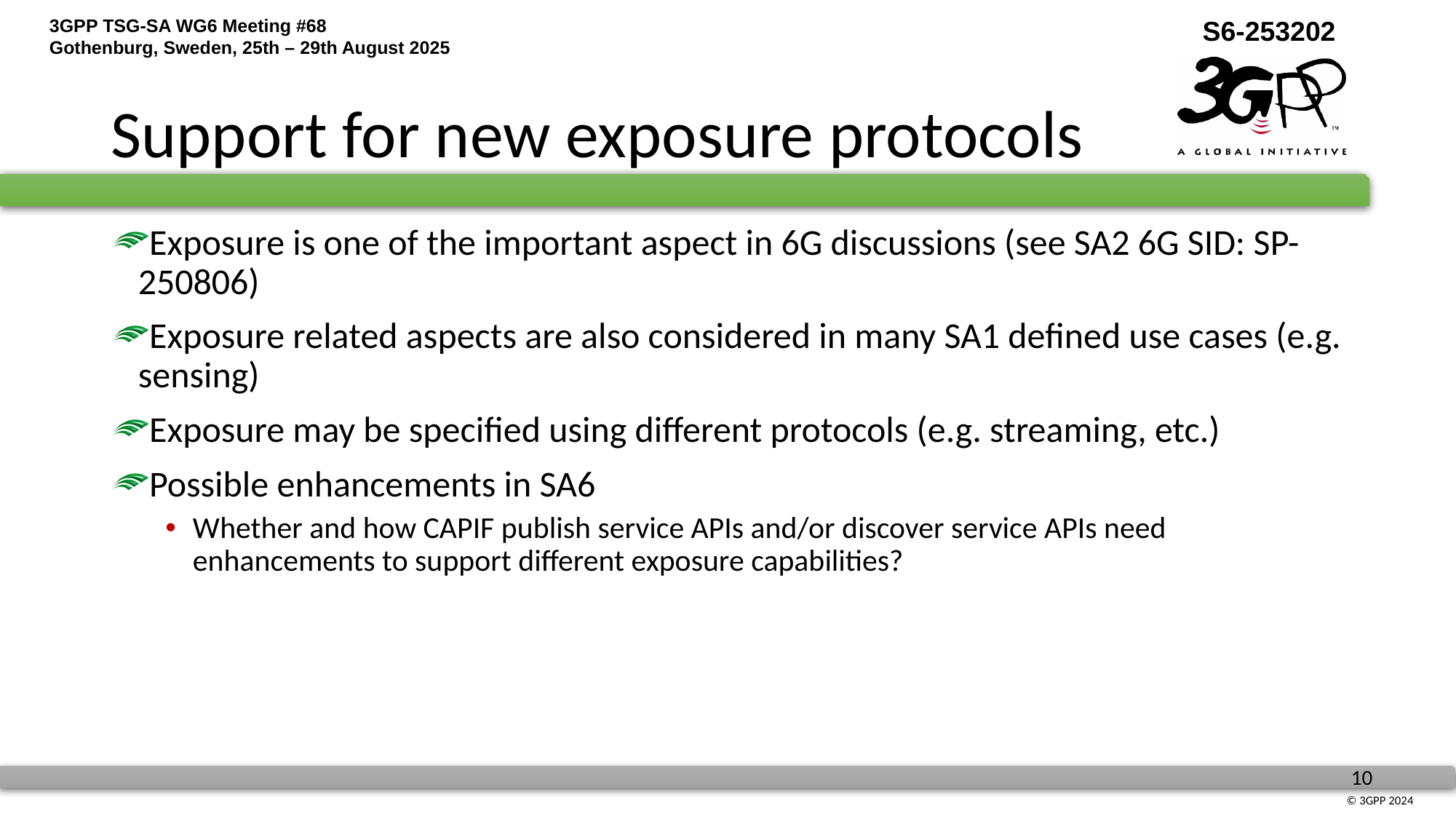

# Support for new exposure protocols
Exposure is one of the important aspect in 6G discussions (see SA2 6G SID: SP-250806)
Exposure related aspects are also considered in many SA1 defined use cases (e.g. sensing)
Exposure may be specified using different protocols (e.g. streaming, etc.)
Possible enhancements in SA6
Whether and how CAPIF publish service APIs and/or discover service APIs need enhancements to support different exposure capabilities?